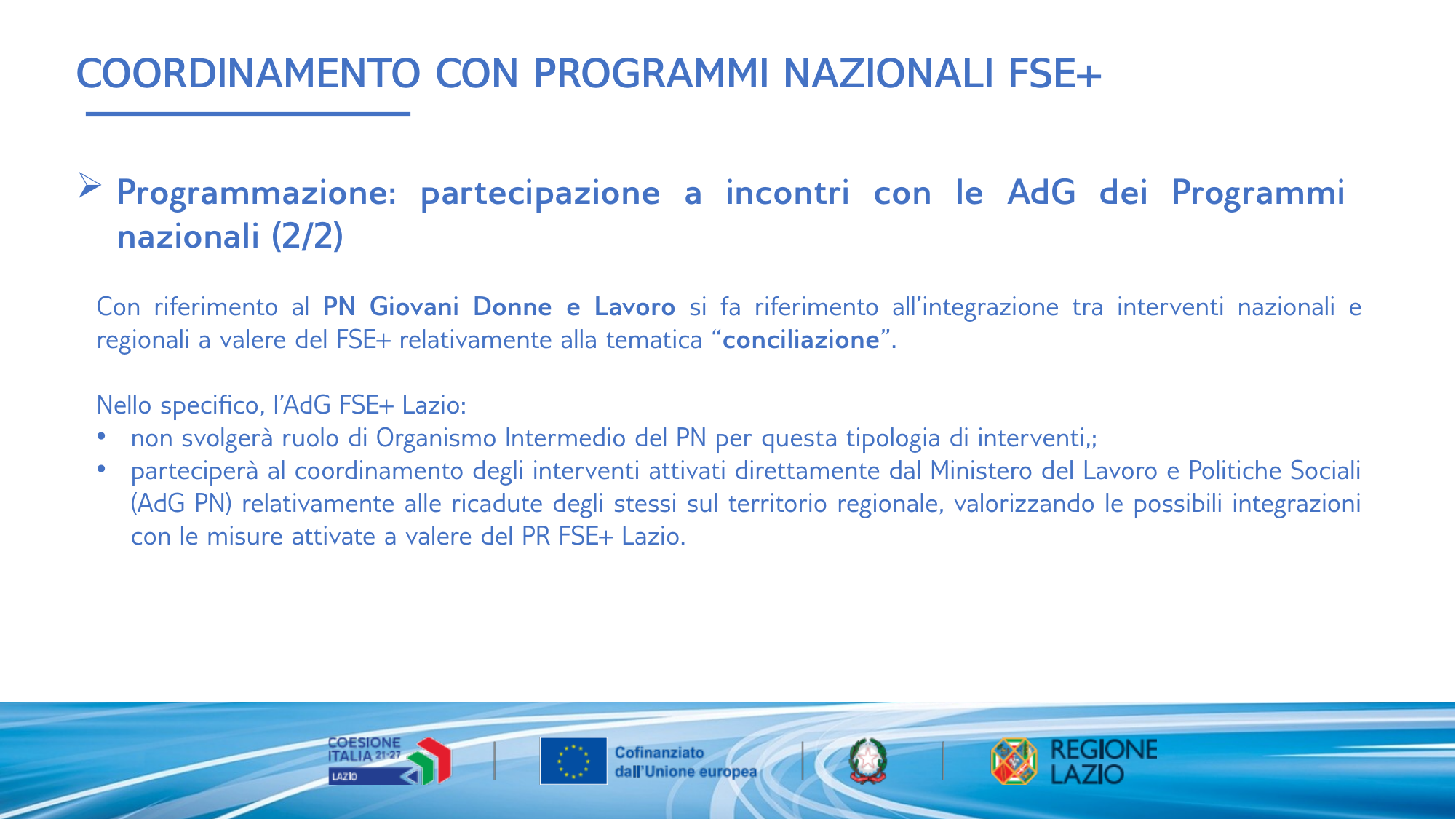

COORDINAMENTO CON PROGRAMMI NAZIONALI FSE+
Programmazione: partecipazione a incontri con le AdG dei Programmi nazionali (2/2)
Con riferimento al PN Giovani Donne e Lavoro si fa riferimento all’integrazione tra interventi nazionali e regionali a valere del FSE+ relativamente alla tematica “conciliazione”.

Nello specifico, l’AdG FSE+ Lazio:
non svolgerà ruolo di Organismo Intermedio del PN per questa tipologia di interventi,;
parteciperà al coordinamento degli interventi attivati direttamente dal Ministero del Lavoro e Politiche Sociali (AdG PN) relativamente alle ricadute degli stessi sul territorio regionale, valorizzando le possibili integrazioni con le misure attivate a valere del PR FSE+ Lazio.